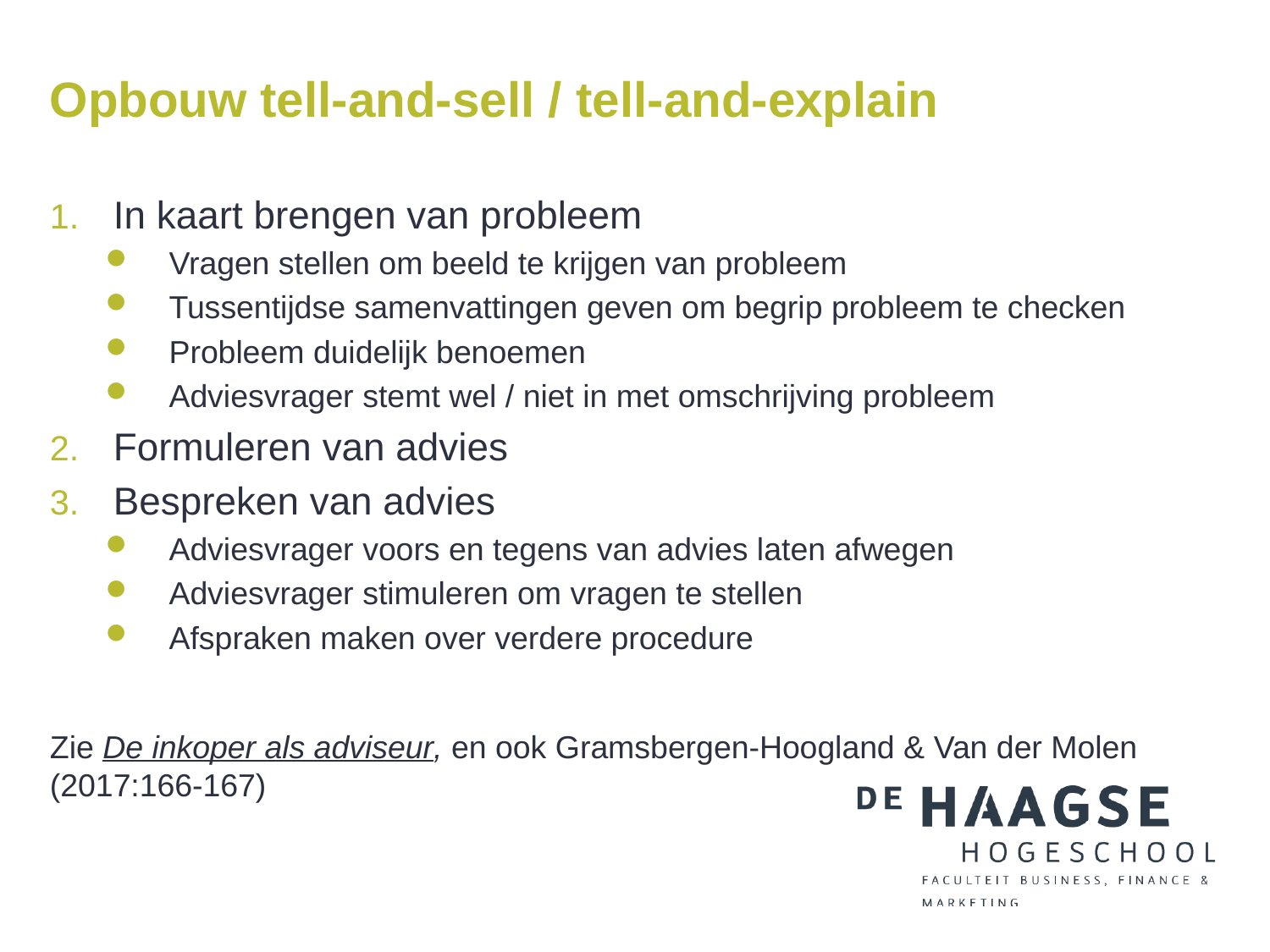

# Opbouw tell-and-sell / tell-and-explain
In kaart brengen van probleem
Vragen stellen om beeld te krijgen van probleem
Tussentijdse samenvattingen geven om begrip probleem te checken
Probleem duidelijk benoemen
Adviesvrager stemt wel / niet in met omschrijving probleem
Formuleren van advies
Bespreken van advies
Adviesvrager voors en tegens van advies laten afwegen
Adviesvrager stimuleren om vragen te stellen
Afspraken maken over verdere procedure

Zie De inkoper als adviseur, en ook Gramsbergen-Hoogland & Van der Molen (2017:166-167)